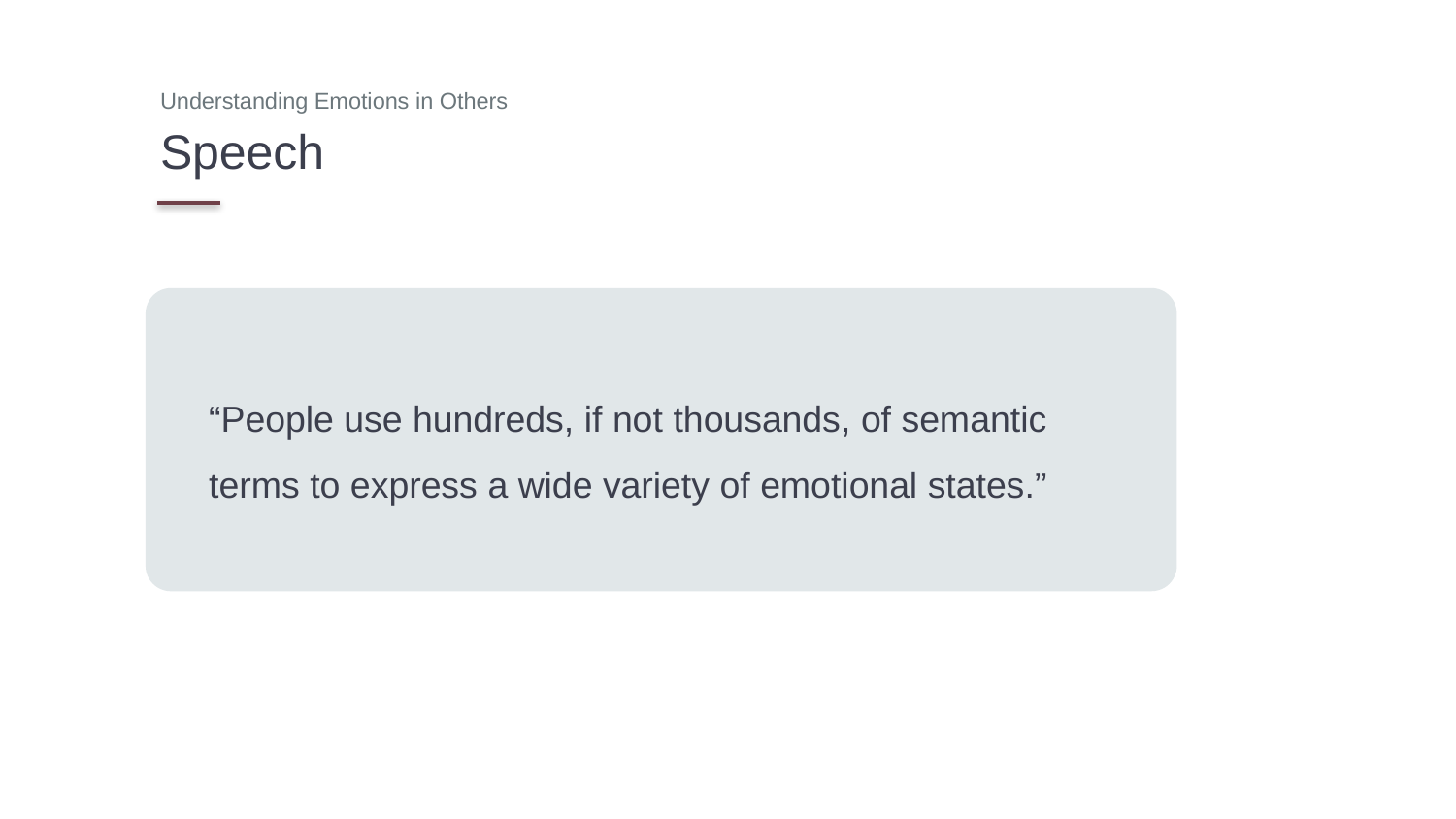

Understanding Emotions in Others
# Speech
“People use hundreds, if not thousands, of semantic terms to express a wide variety of emotional states.”